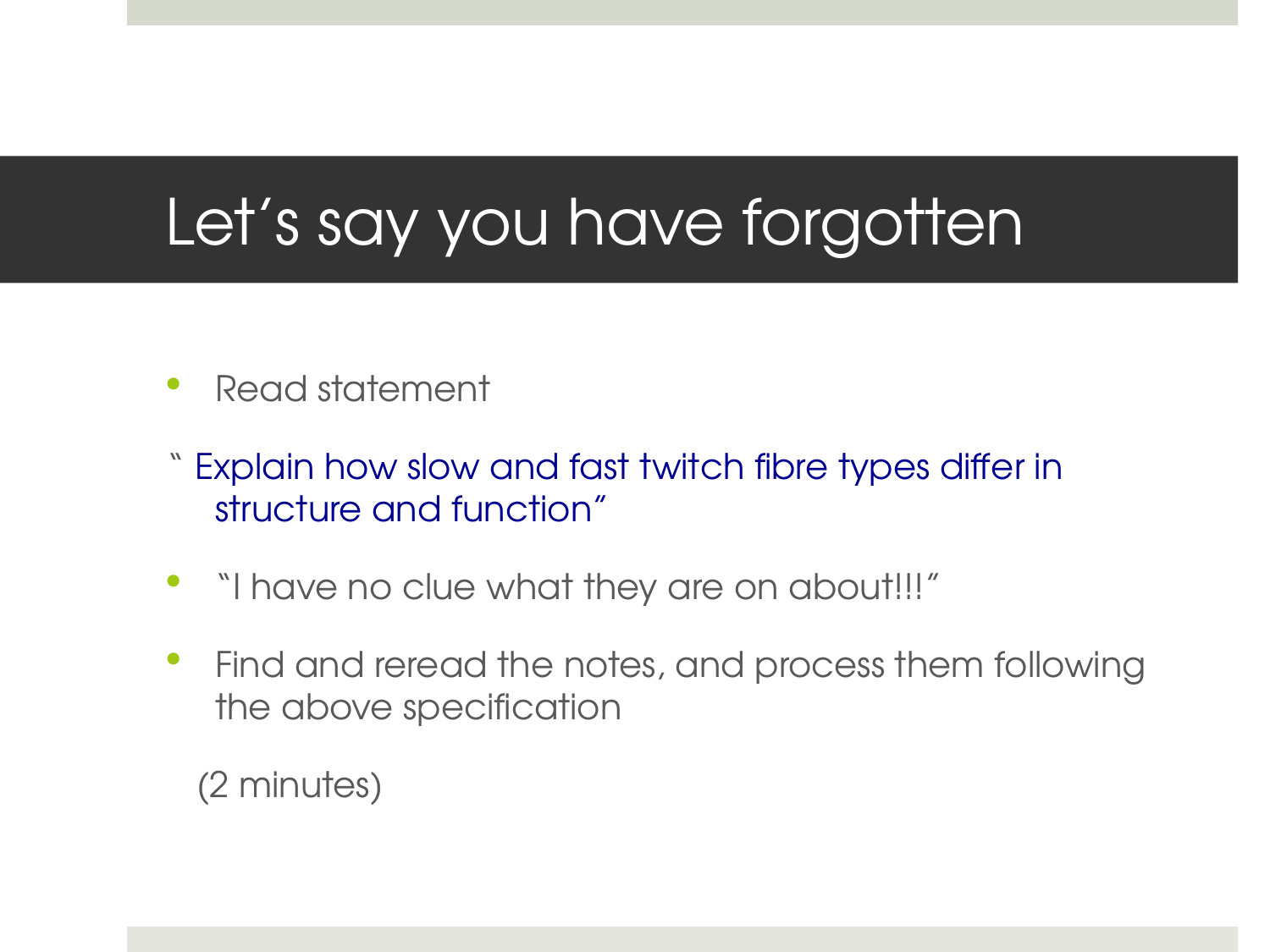

# Let’s say you have forgotten
Read statement
“ Explain how slow and fast twitch fibre types differ in structure and function”
“I have no clue what they are on about!!!”
Find and reread the notes, and process them following the above specification
   (2 minutes)